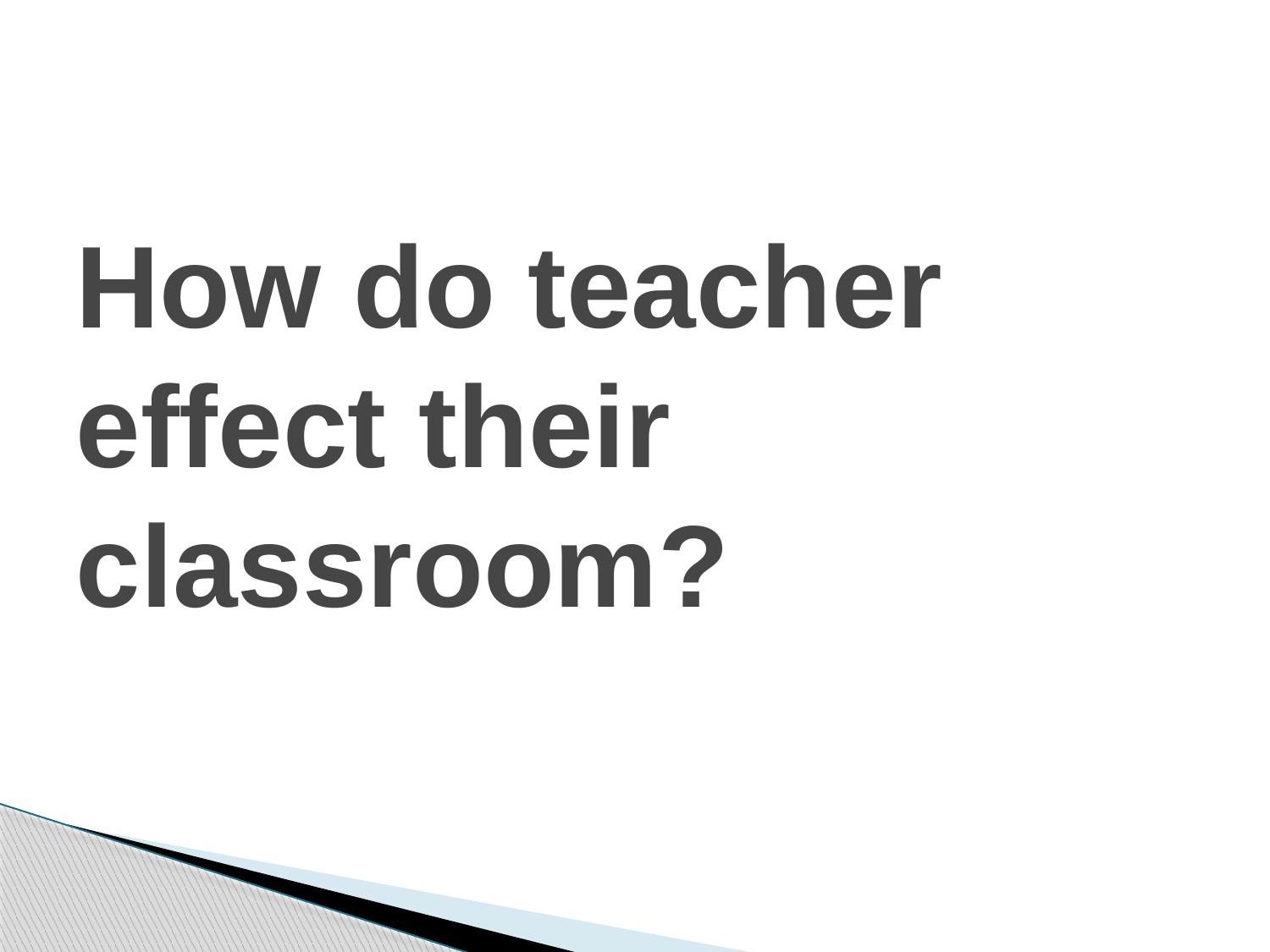

# How do teacher effect their classroom?